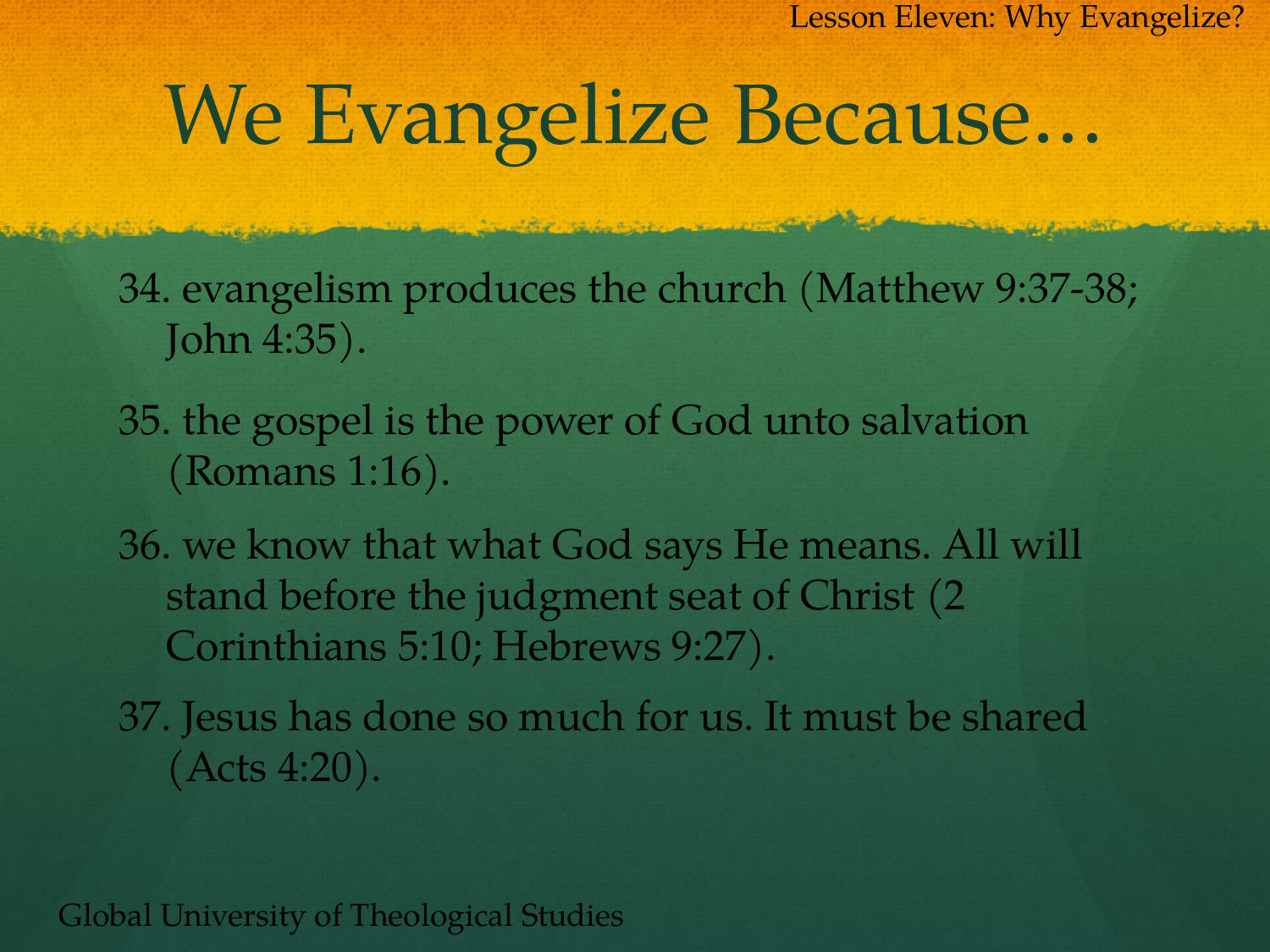

Lesson Eleven: Why Evangelize?

# We Evangelize Because…
34. evangelism produces the church (Matthew 9:37-38; John 4:35).

35. the gospel is the power of God unto salvation (Romans 1:16).
36. we know that what God says He means. All will stand before the judgment seat of Christ (2 Corinthians 5:10; Hebrews 9:27).
37. Jesus has done so much for us. It must be shared (Acts 4:20).
Global University of Theological Studies